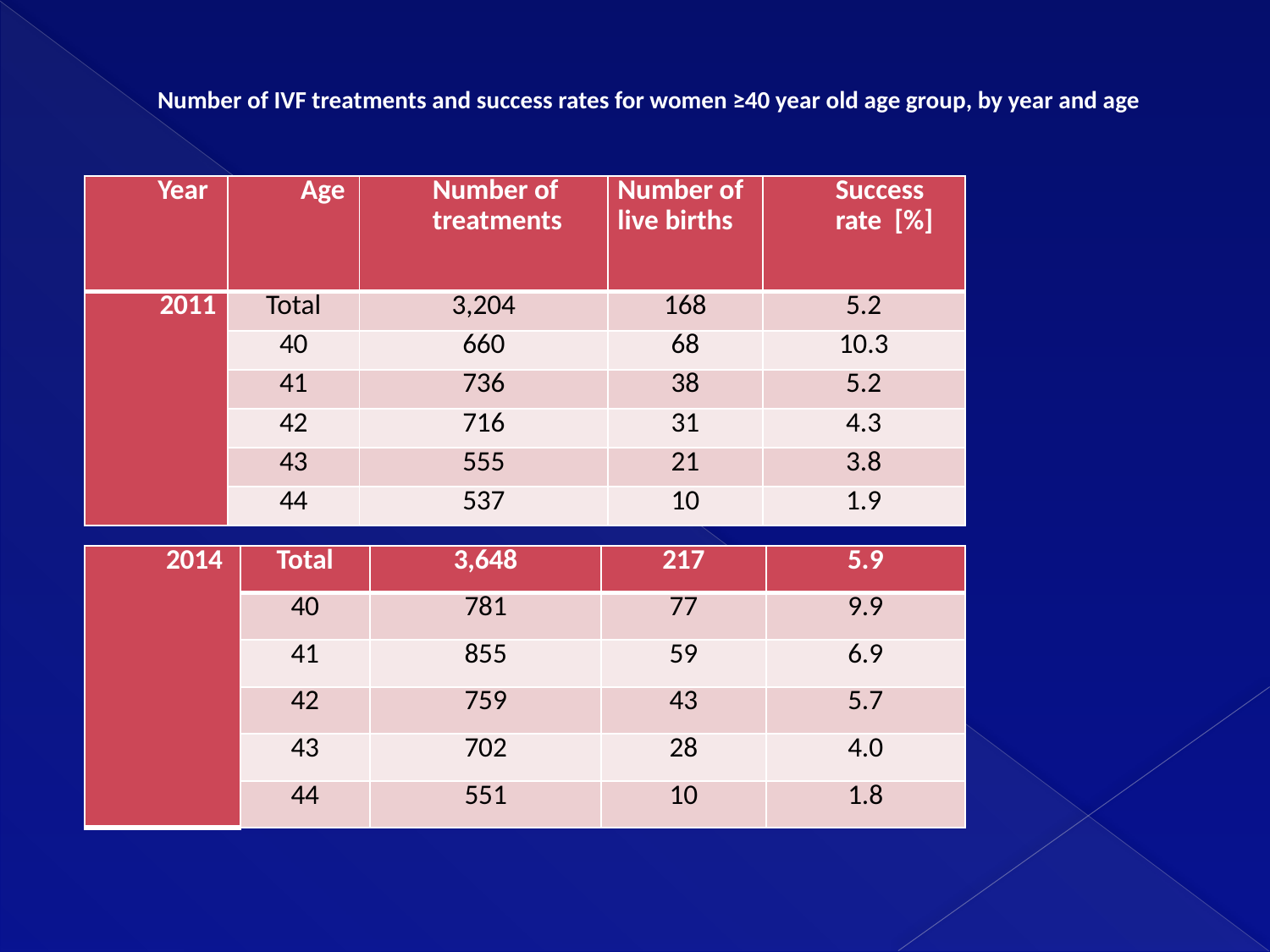

Number of IVF treatments and success rates for women ≥40 year old age group, by year and age
| Year | Age | Number of treatments | Number of live births | Success rate [%] |
| --- | --- | --- | --- | --- |
| 2011 | Total | 3,204 | 168 | 5.2 |
|  | 40 | 660 | 68 | 10.3 |
|  | 41 | 736 | 38 | 5.2 |
|  | 42 | 716 | 31 | 4.3 |
|  | 43 | 555 | 21 | 3.8 |
|  | 44 | 537 | 10 | 1.9 |
| 2014 | Total | 3,648 | 217 | 5.9 |
| --- | --- | --- | --- | --- |
|  | 40 | 781 | 77 | 9.9 |
|  | 41 | 855 | 59 | 6.9 |
|  | 42 | 759 | 43 | 5.7 |
|  | 43 | 702 | 28 | 4.0 |
|  | 44 | 551 | 10 | 1.8 |